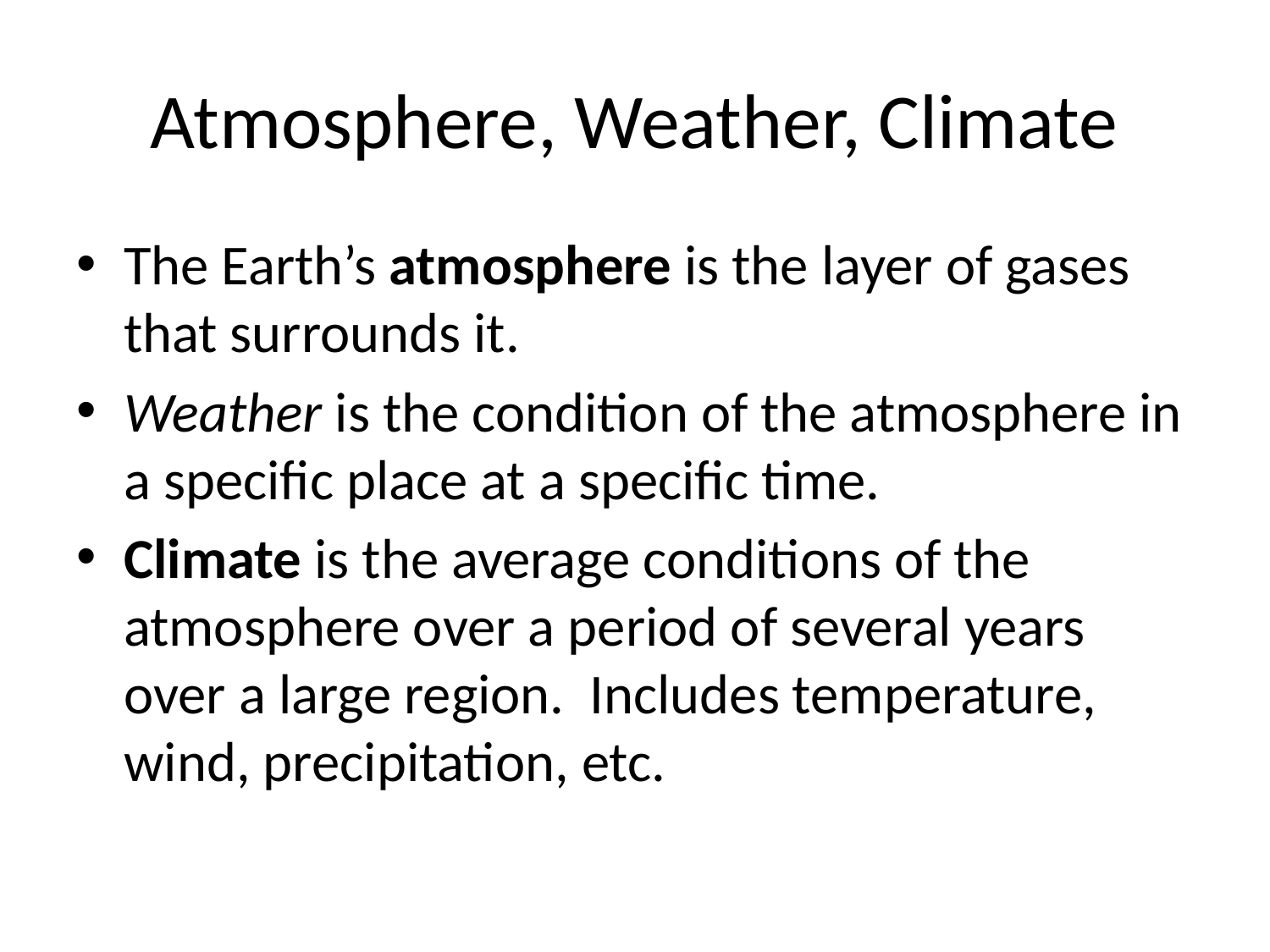

# Atmosphere, Weather, Climate
The Earth’s atmosphere is the layer of gases that surrounds it.
Weather is the condition of the atmosphere in a specific place at a specific time.
Climate is the average conditions of the atmosphere over a period of several years over a large region.  Includes temperature, wind, precipitation, etc.